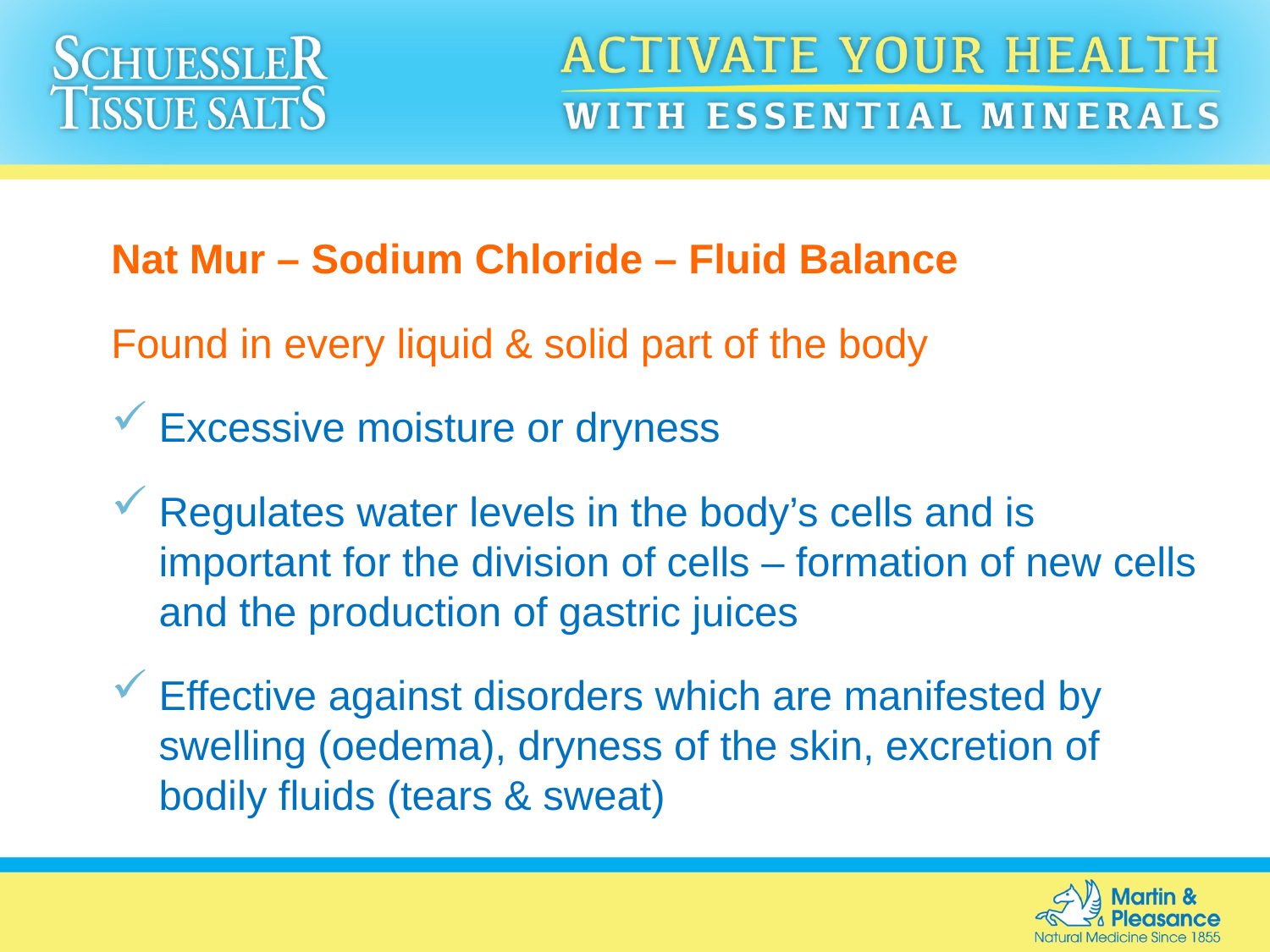

#
Nat Mur – Sodium Chloride – Fluid Balance
Found in every liquid & solid part of the body
Excessive moisture or dryness
Regulates water levels in the body’s cells and is important for the division of cells – formation of new cells and the production of gastric juices
Effective against disorders which are manifested by swelling (oedema), dryness of the skin, excretion of bodily fluids (tears & sweat)